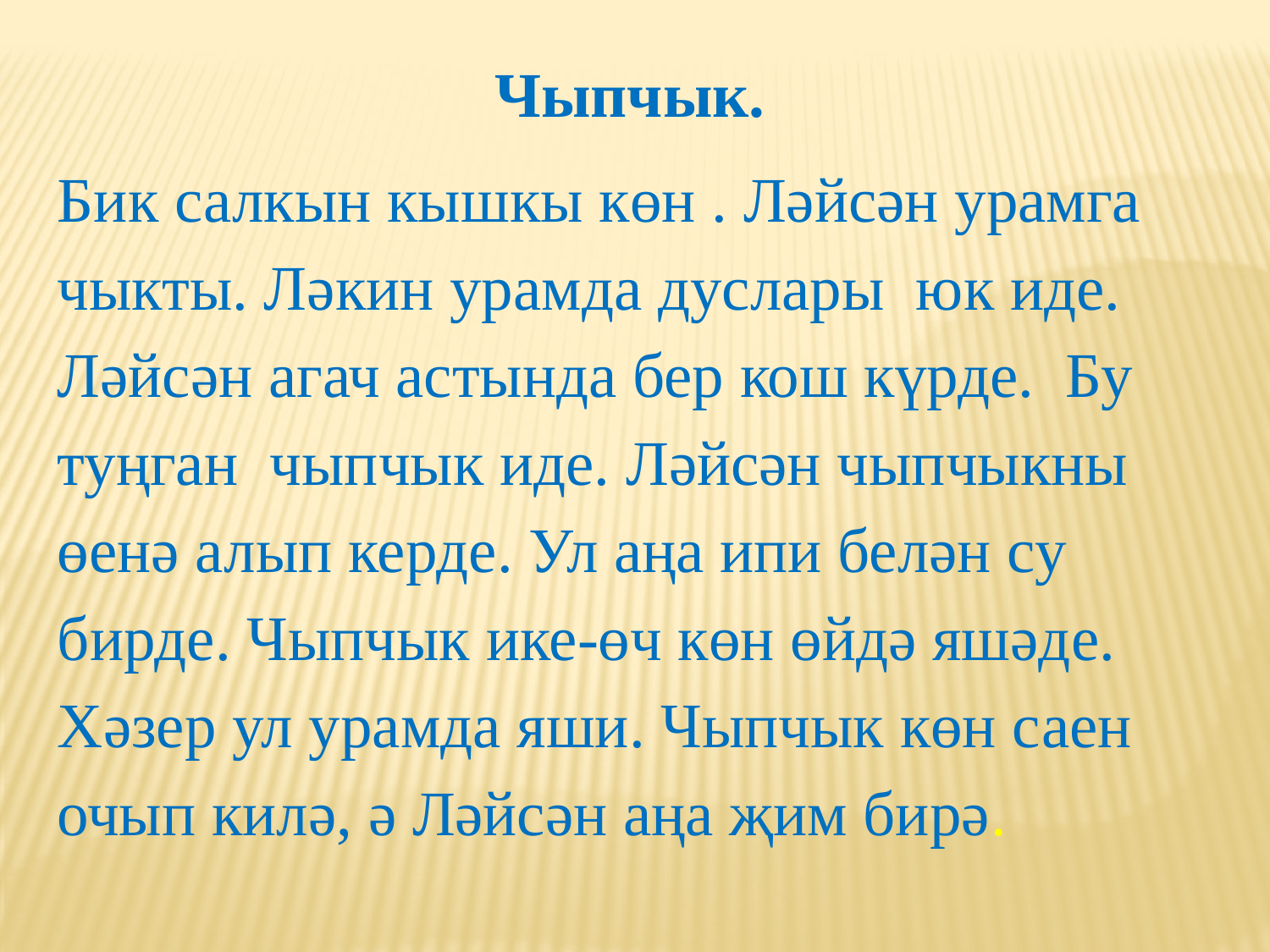

Чыпчык.
Бик салкын кышкы көн . Ләйсән урамга чыкты. Ләкин урамда дуслары  юк иде.  Ләйсән агач астында бер кош күрде.  Бу  туңган  чыпчык иде. Ләйсән чыпчыкны өенә алып керде. Ул аңа ипи белән су бирде. Чыпчык ике-өч көн өйдә яшәде.  Хәзер ул урамда яши. Чыпчык көн саен очып килә, ә Ләйсән аңа җим бирә.